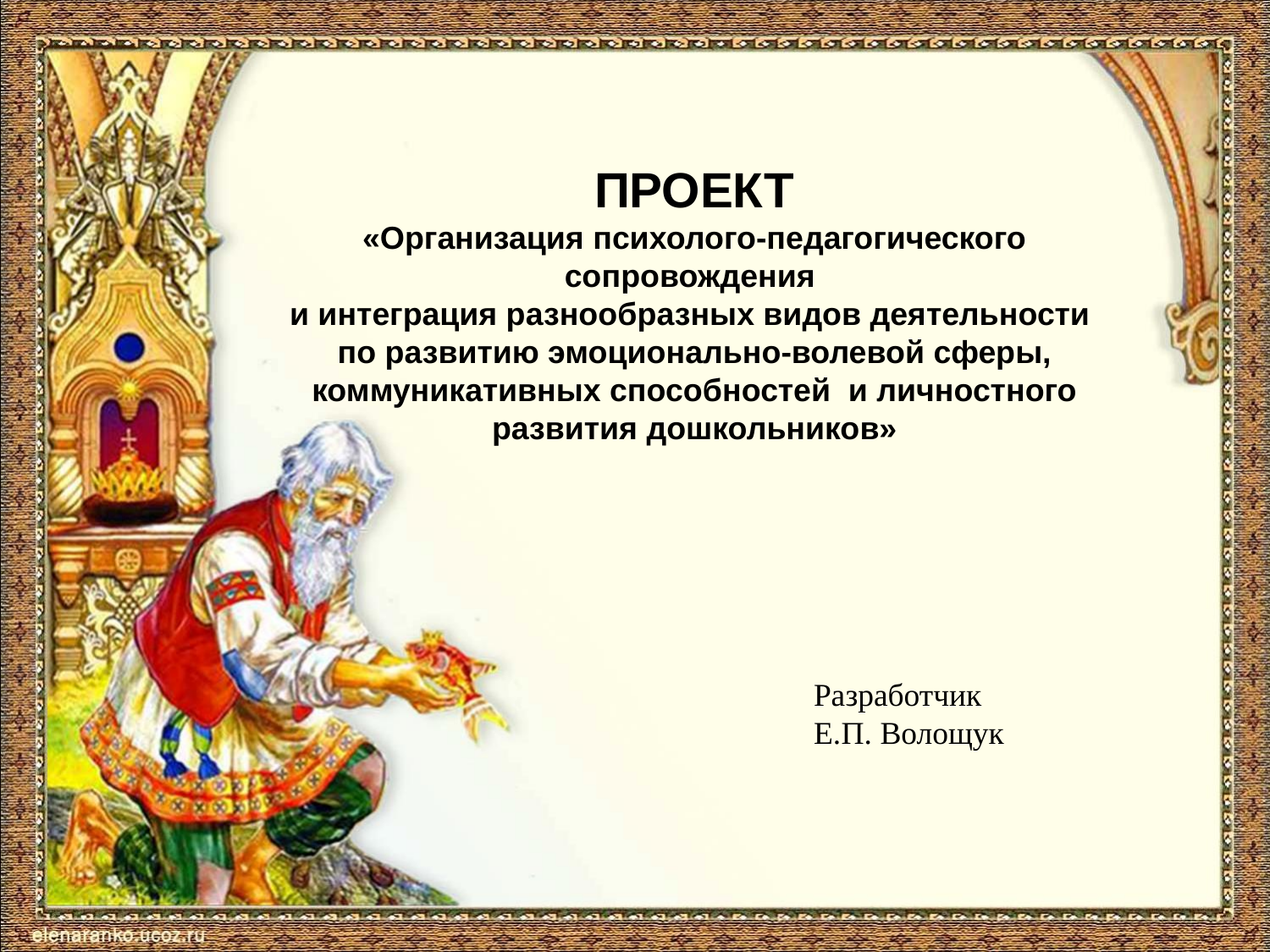

# ПРОЕКТ «Организация психолого-педагогического сопровождения и интеграция разнообразных видов деятельности по развитию эмоционально-волевой сферы, коммуникативных способностей  и личностного развития дошкольников»
Разработчик
Е.П. Волощук